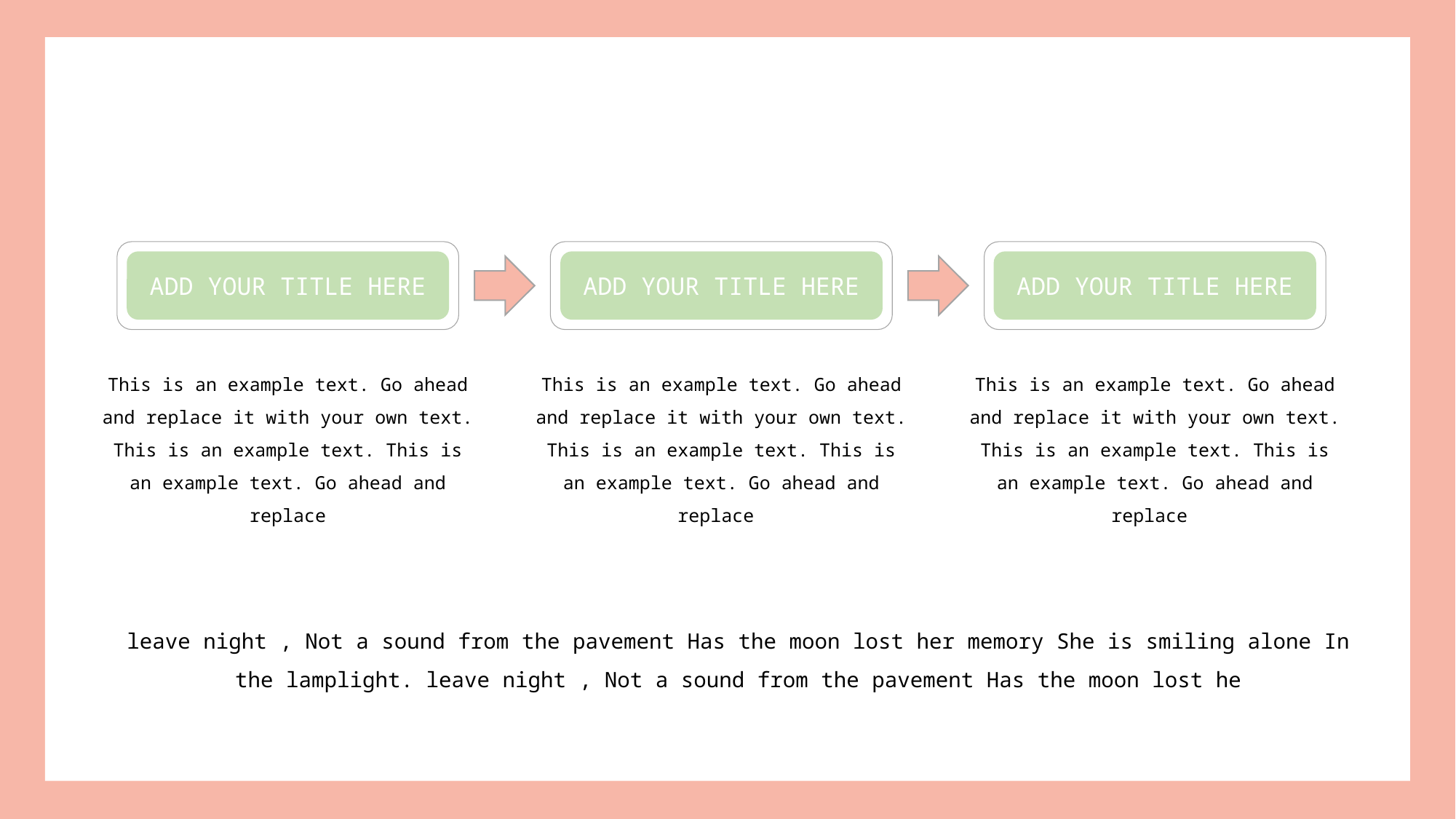

ADD YOUR TITLE HERE
ADD YOUR TITLE HERE
ADD YOUR TITLE HERE

This is an example text. Go ahead and replace it with your own text. This is an example text. This is an example text. Go ahead and replace
This is an example text. Go ahead and replace it with your own text. This is an example text. This is an example text. Go ahead and replace
This is an example text. Go ahead and replace it with your own text. This is an example text. This is an example text. Go ahead and replace
leave night , Not a sound from the pavement Has the moon lost her memory She is smiling alone In the lamplight. leave night , Not a sound from the pavement Has the moon lost he